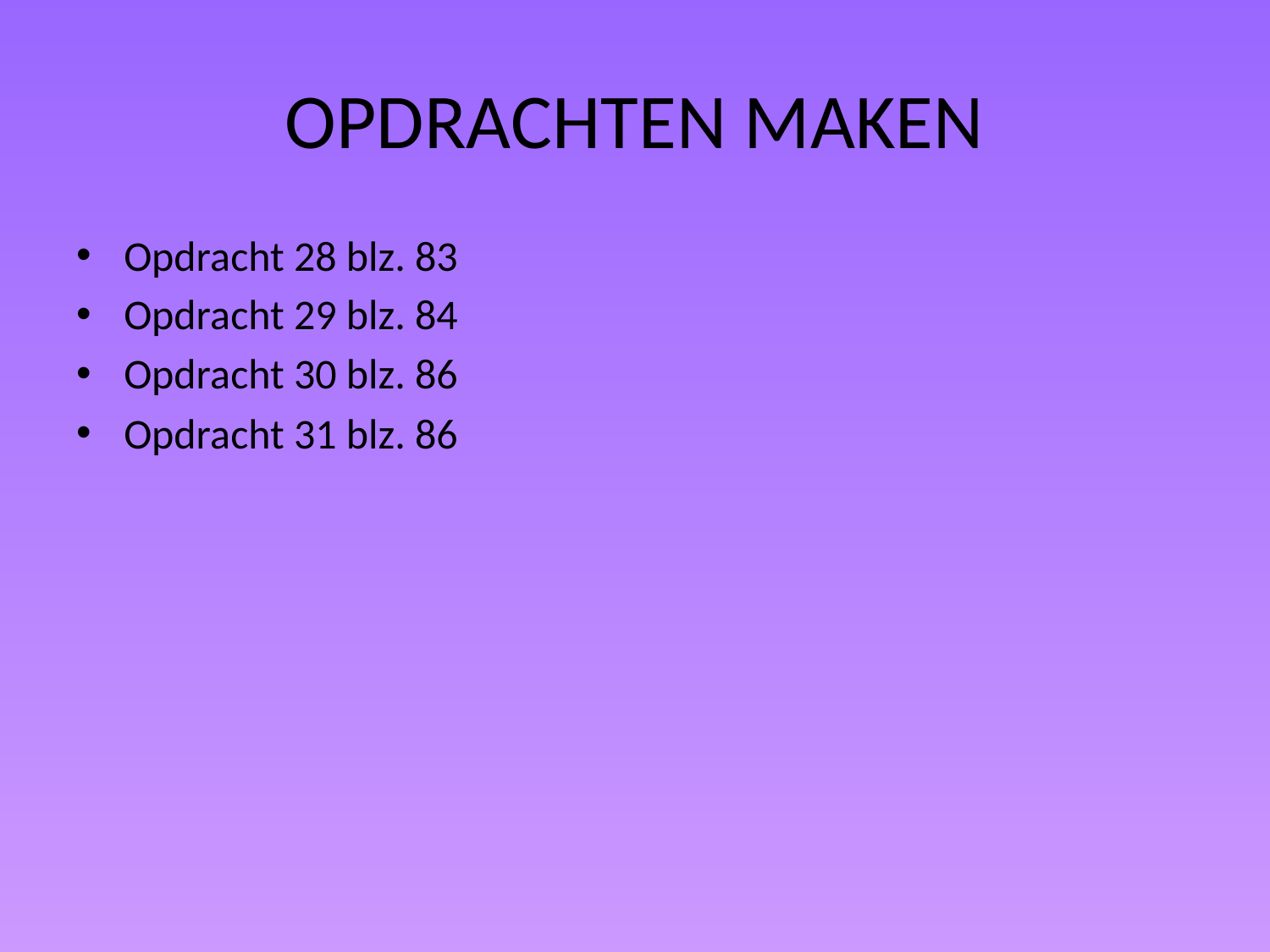

# OPDRACHTEN MAKEN
Opdracht 28 blz. 83
Opdracht 29 blz. 84
Opdracht 30 blz. 86
Opdracht 31 blz. 86